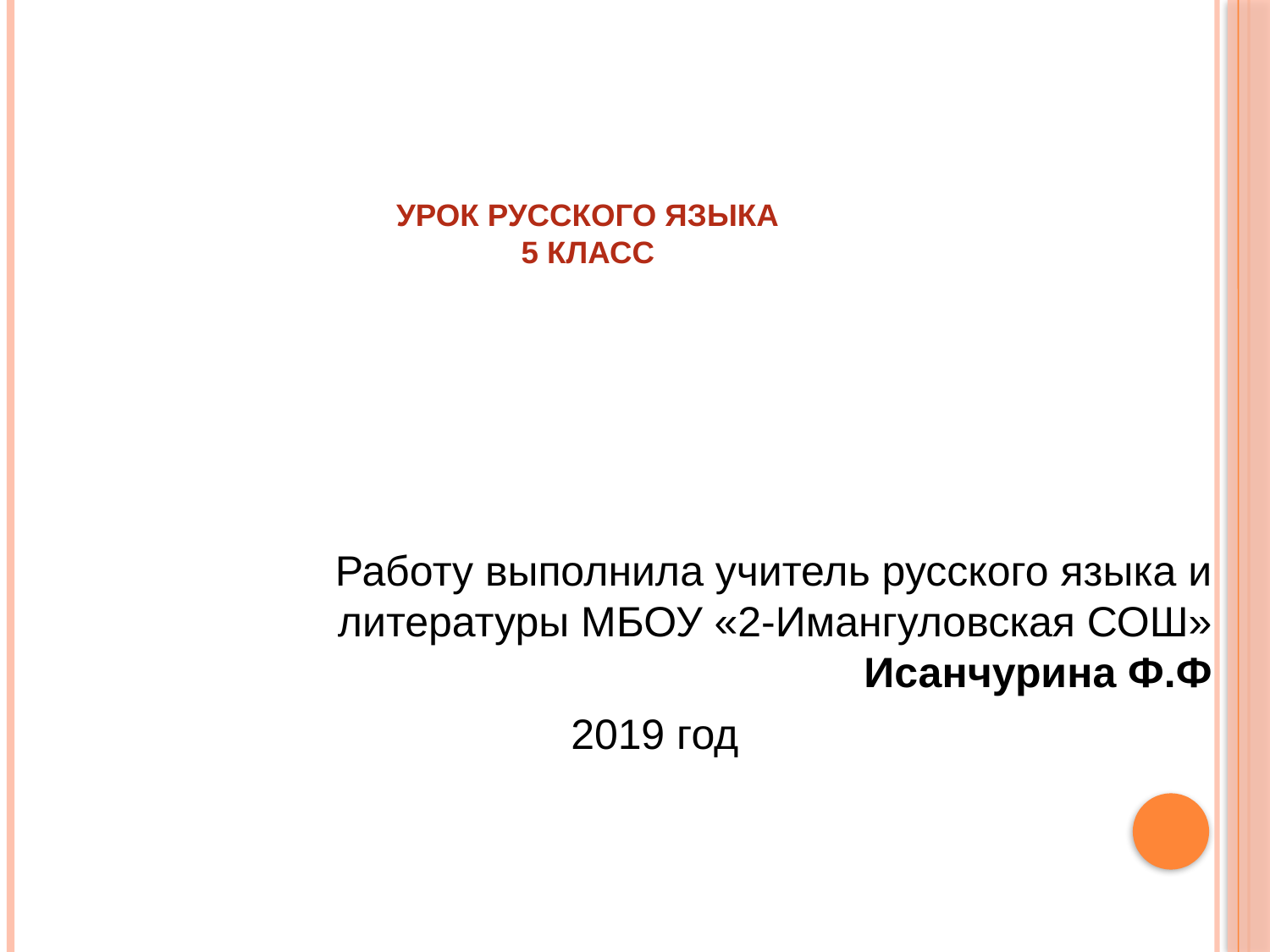

# Урок русского языка 5 класс

Работу выполнила учитель русского языка и литературы МБОУ «2-Имангуловская СОШ» Исанчурина Ф.Ф
2019 год